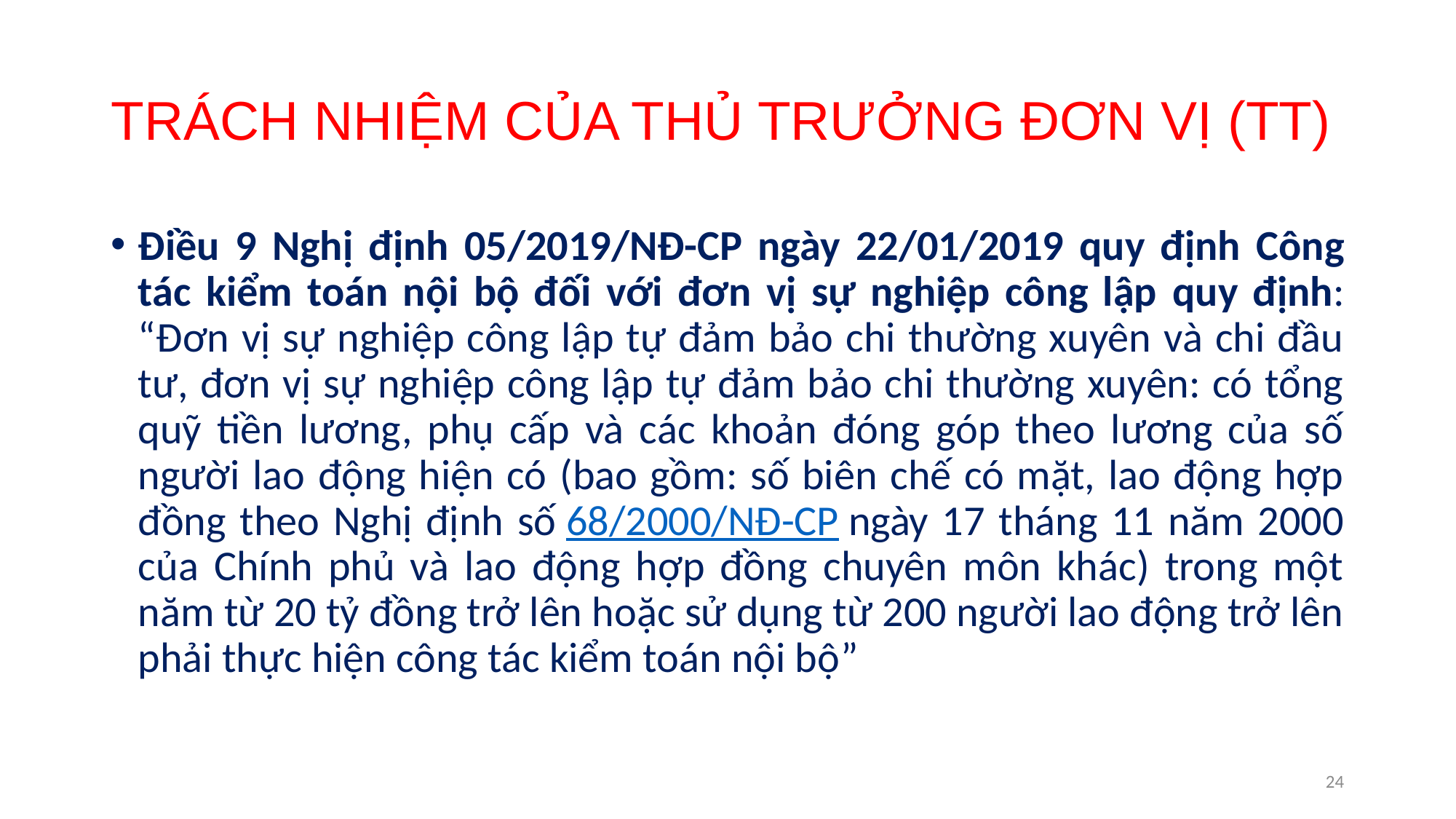

# TRÁCH NHIỆM CỦA THỦ TRƯỞNG ĐƠN VỊ (TT)
Điều 9 Nghị định 05/2019/NĐ-CP ngày 22/01/2019 quy định Công tác kiểm toán nội bộ đối với đơn vị sự nghiệp công lập quy định: “Đơn vị sự nghiệp công lập tự đảm bảo chi thường xuyên và chi đầu tư, đơn vị sự nghiệp công lập tự đảm bảo chi thường xuyên: có tổng quỹ tiền lương, phụ cấp và các khoản đóng góp theo lương của số người lao động hiện có (bao gồm: số biên chế có mặt, lao động hợp đồng theo Nghị định số 68/2000/NĐ-CP ngày 17 tháng 11 năm 2000 của Chính phủ và lao động hợp đồng chuyên môn khác) trong một năm từ 20 tỷ đồng trở lên hoặc sử dụng từ 200 người lao động trở lên phải thực hiện công tác kiểm toán nội bộ”

24